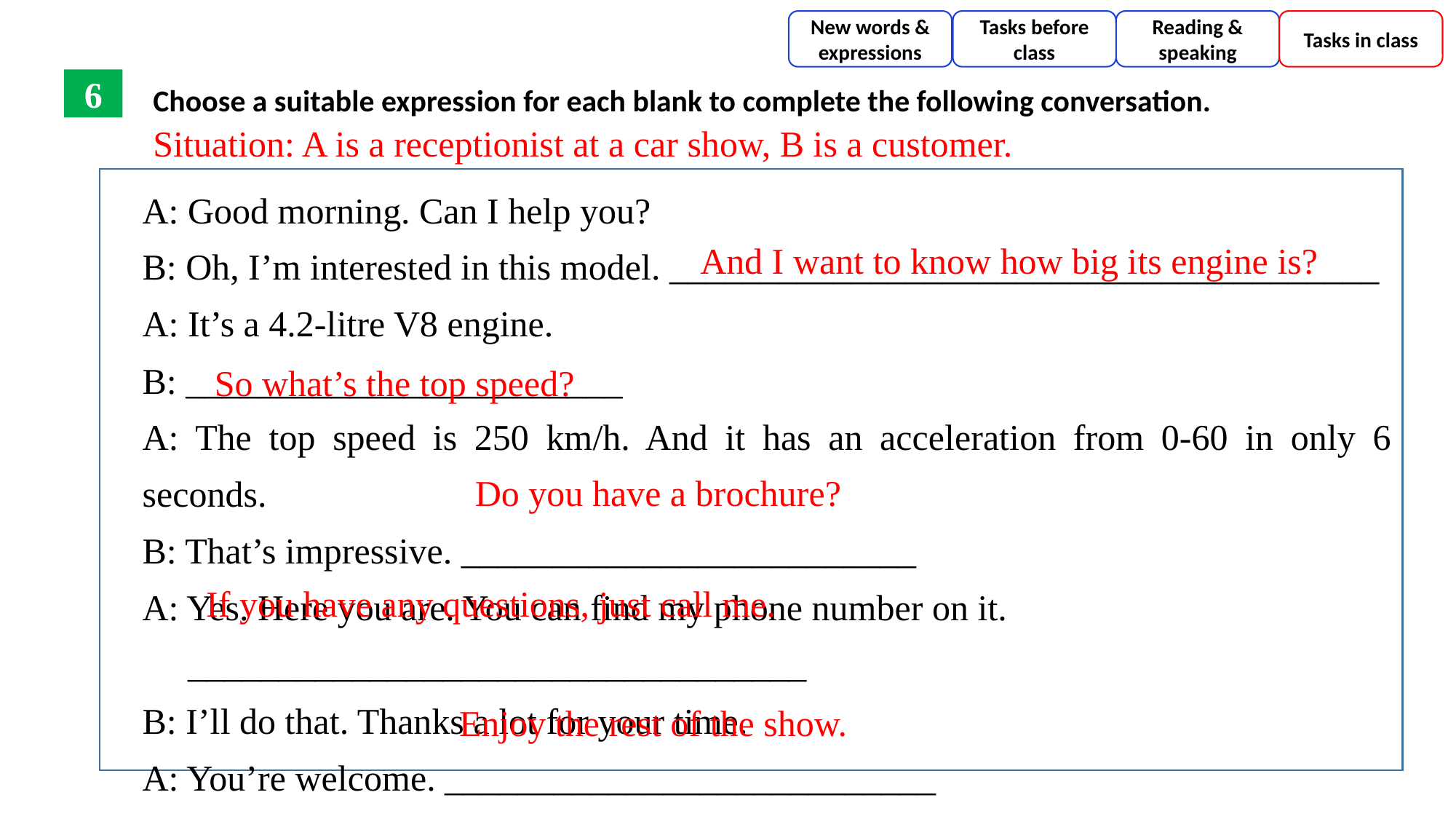

New words & expressions
Tasks before class
Reading & speaking
Tasks in class
Choose a suitable expression for each blank to complete the following conversation.
6
Situation: A is a receptionist at a car show, B is a customer.
A: Good morning. Can I help you?
B: Oh, I’m interested in this model. _______________________________________
A: It’s a 4.2-litre V8 engine.
B: ________________________
A: The top speed is 250 km/h. And it has an acceleration from 0-60 in only 6 seconds.
B: That’s impressive. _________________________
A: Yes. Here you are. You can find my phone number on it.
     __________________________________
B: I’ll do that. Thanks a lot for your time.
A: You’re welcome. ___________________________
And I want to know how big its engine is?
So what’s the top speed?
Do you have a brochure?
If you have any questions, just call me.
Enjoy the rest of the show.